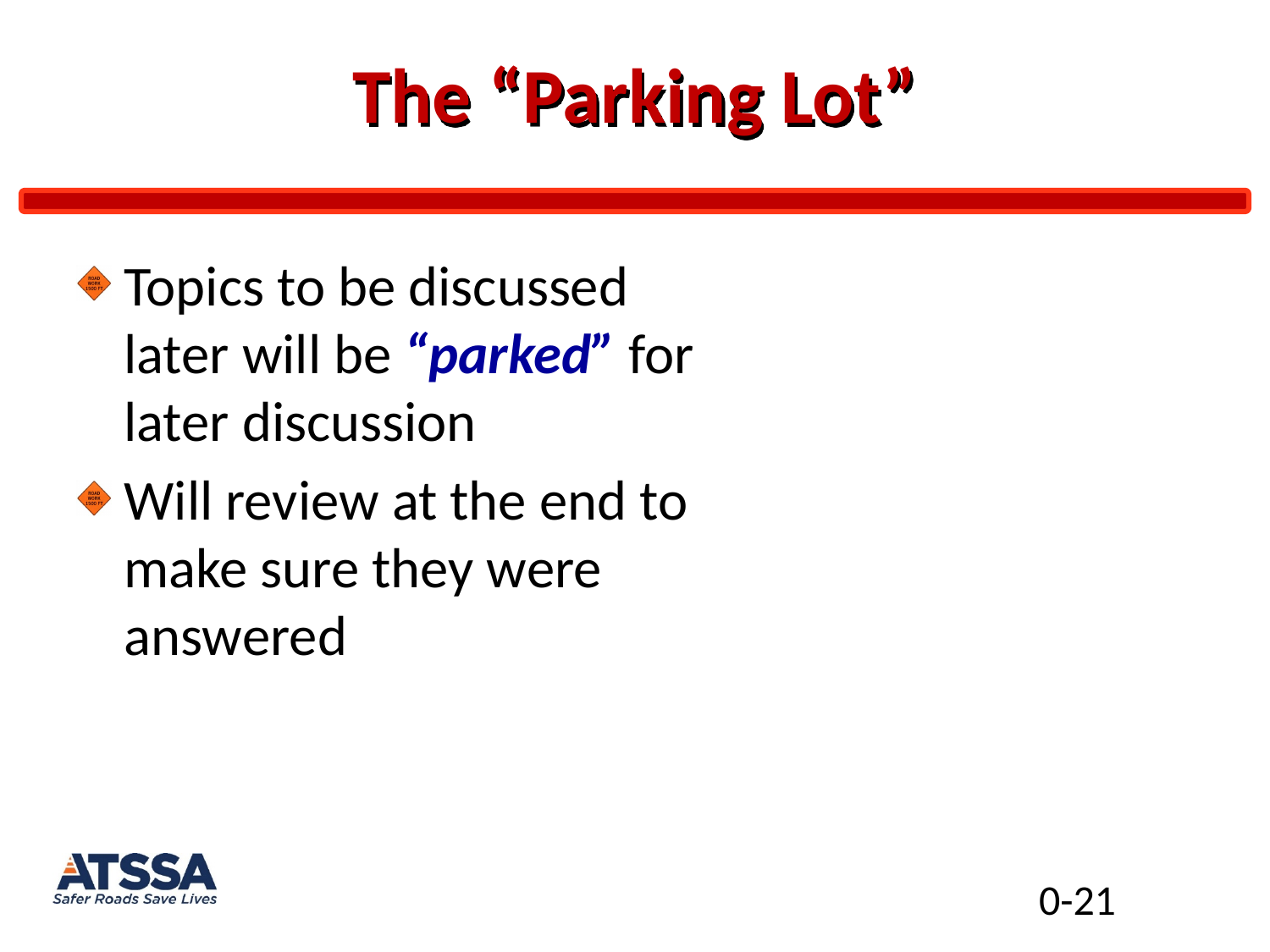

# The “Parking Lot”
Topics to be discussed later will be “parked” for later discussion
Will review at the end to make sure they were answered